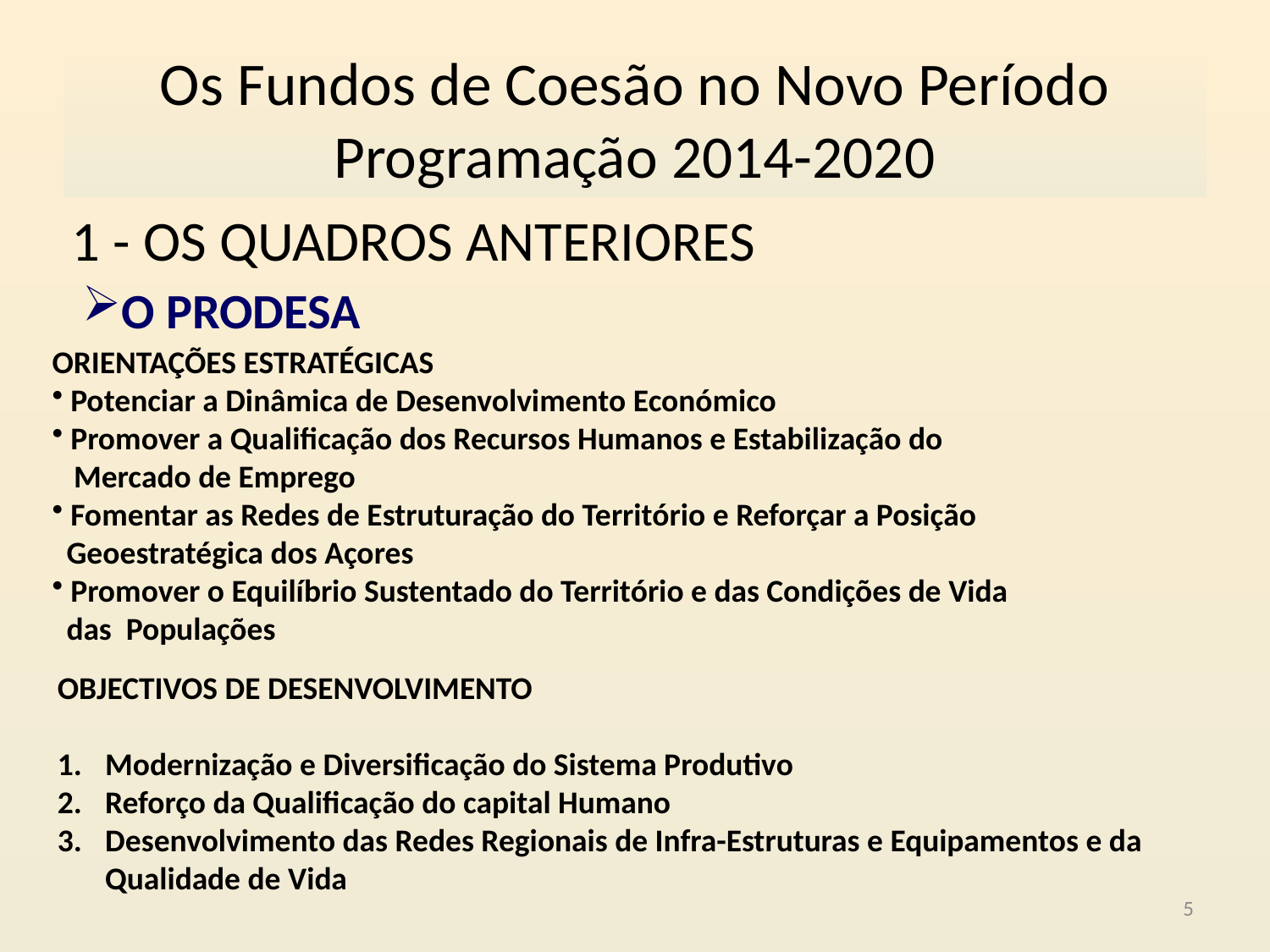

# Os Fundos de Coesão no Novo Período Programação 2014-2020
1 - OS QUADROS ANTERIORES
O PRODESA
ORIENTAÇÕES ESTRATÉGICAS
 Potenciar a Dinâmica de Desenvolvimento Económico
 Promover a Qualificação dos Recursos Humanos e Estabilização do
   Mercado de Emprego
 Fomentar as Redes de Estruturação do Território e Reforçar a Posição
  Geoestratégica dos Açores
 Promover o Equilíbrio Sustentado do Território e das Condições de Vida
  das  Populações
OBJECTIVOS DE DESENVOLVIMENTO

Modernização e Diversificação do Sistema Produtivo
Reforço da Qualificação do capital Humano
Desenvolvimento das Redes Regionais de Infra-Estruturas e Equipamentos e da Qualidade de Vida
5